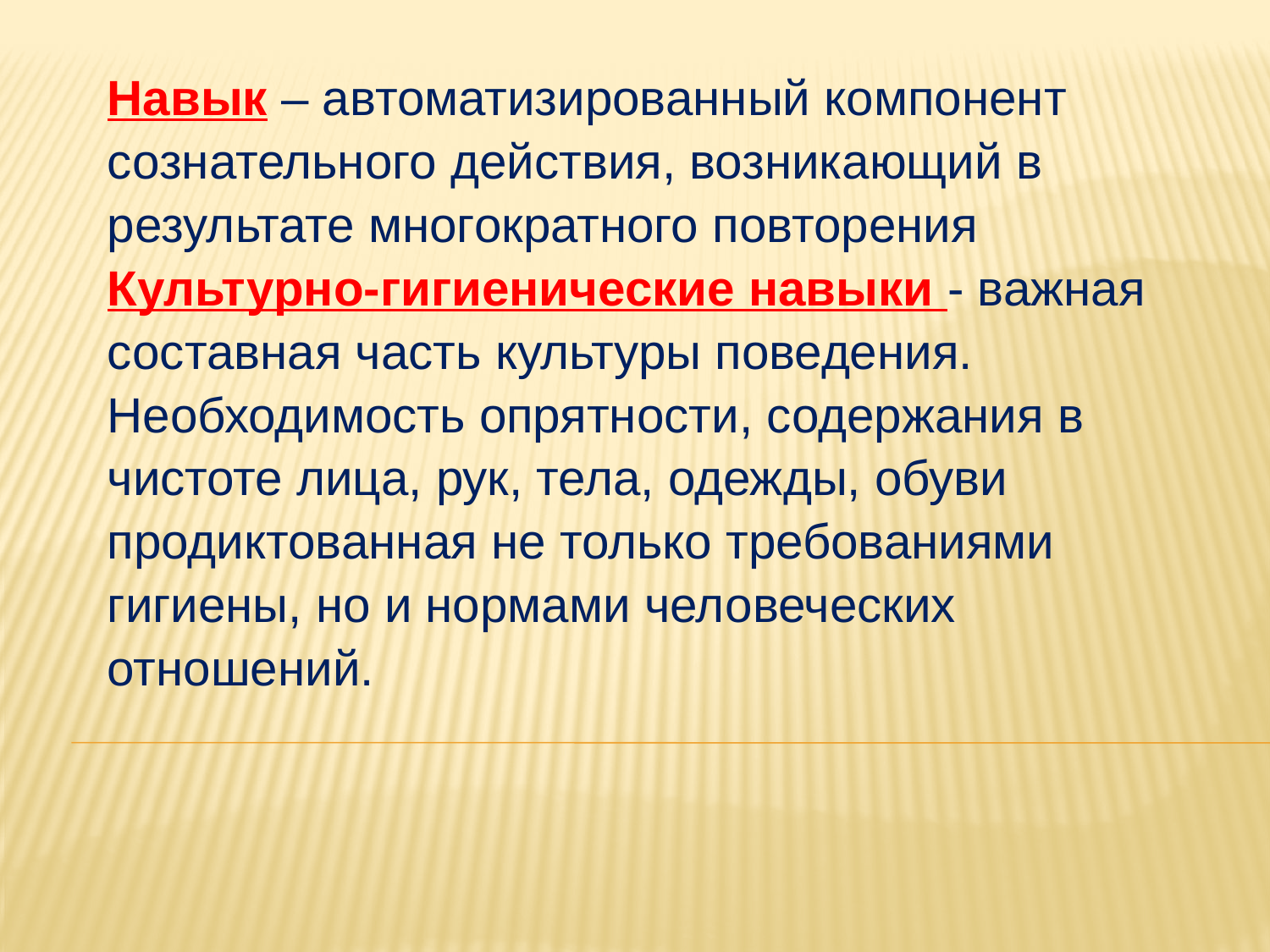

Навык – автоматизированный компонент сознательного действия, возникающий в результате многократного повторения Культурно-гигиенические навыки - важная составная часть культуры поведения. Необходимость опрятности, содержания в чистоте лица, рук, тела, одежды, обуви продиктованная не только требованиями гигиены, но и нормами человеческих отношений.